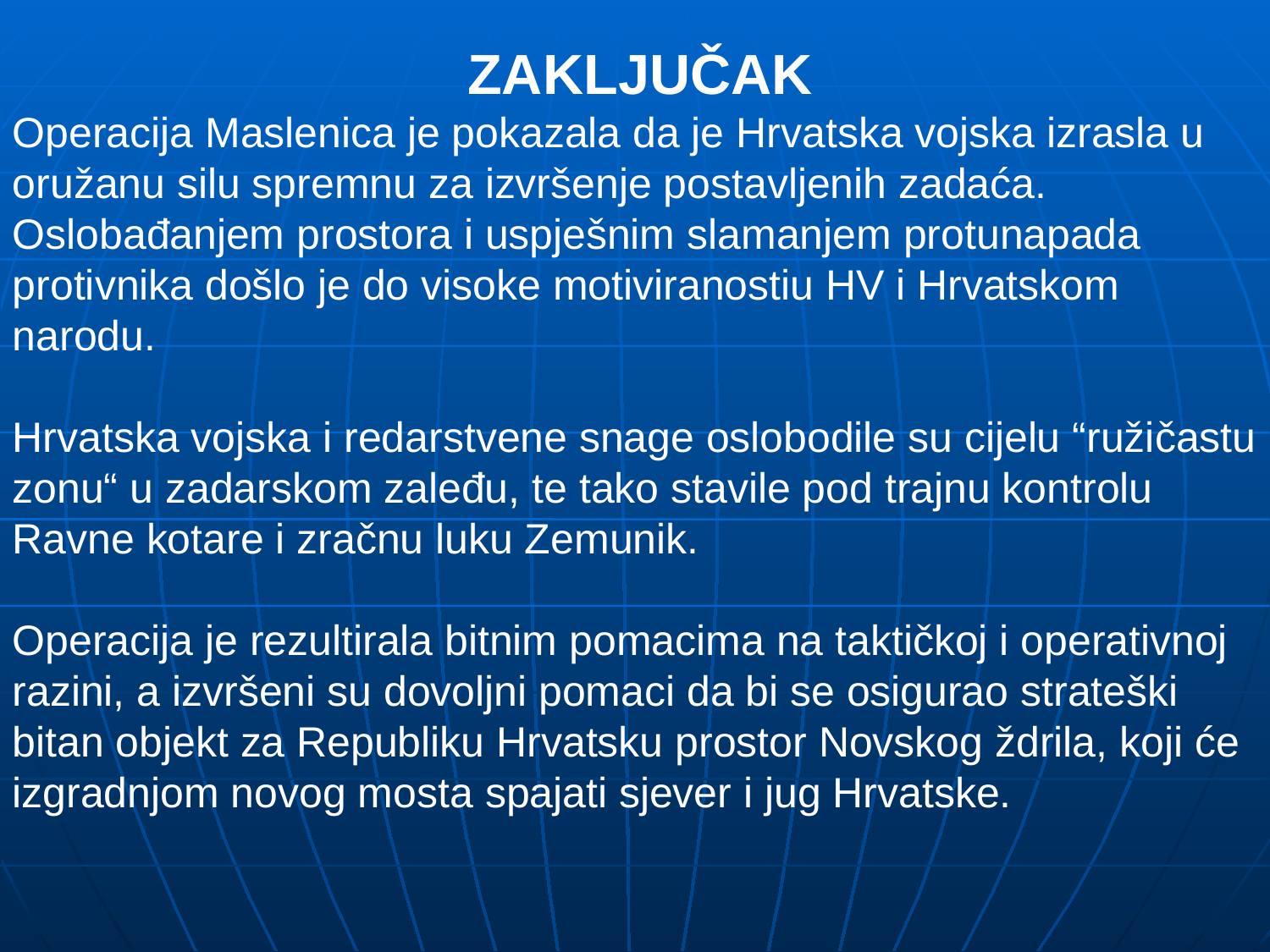

ZAKLJUČAK
Operacija Maslenica je pokazala da je Hrvatska vojska izrasla u oružanu silu spremnu za izvršenje postavljenih zadaća. Oslobađanjem prostora i uspješnim slamanjem protunapada protivnika došlo je do visoke motiviranostiu HV i Hrvatskom narodu.

Hrvatska vojska i redarstvene snage oslobodile su cijelu “ružičastu zonu“ u zadarskom zaleđu, te tako stavile pod trajnu kontrolu Ravne kotare i zračnu luku Zemunik.

Operacija je rezultirala bitnim pomacima na taktičkoj i operativnoj razini, a izvršeni su dovoljni pomaci da bi se osigurao strateški bitan objekt za Republiku Hrvatsku prostor Novskog ždrila, koji će izgradnjom novog mosta spajati sjever i jug Hrvatske.